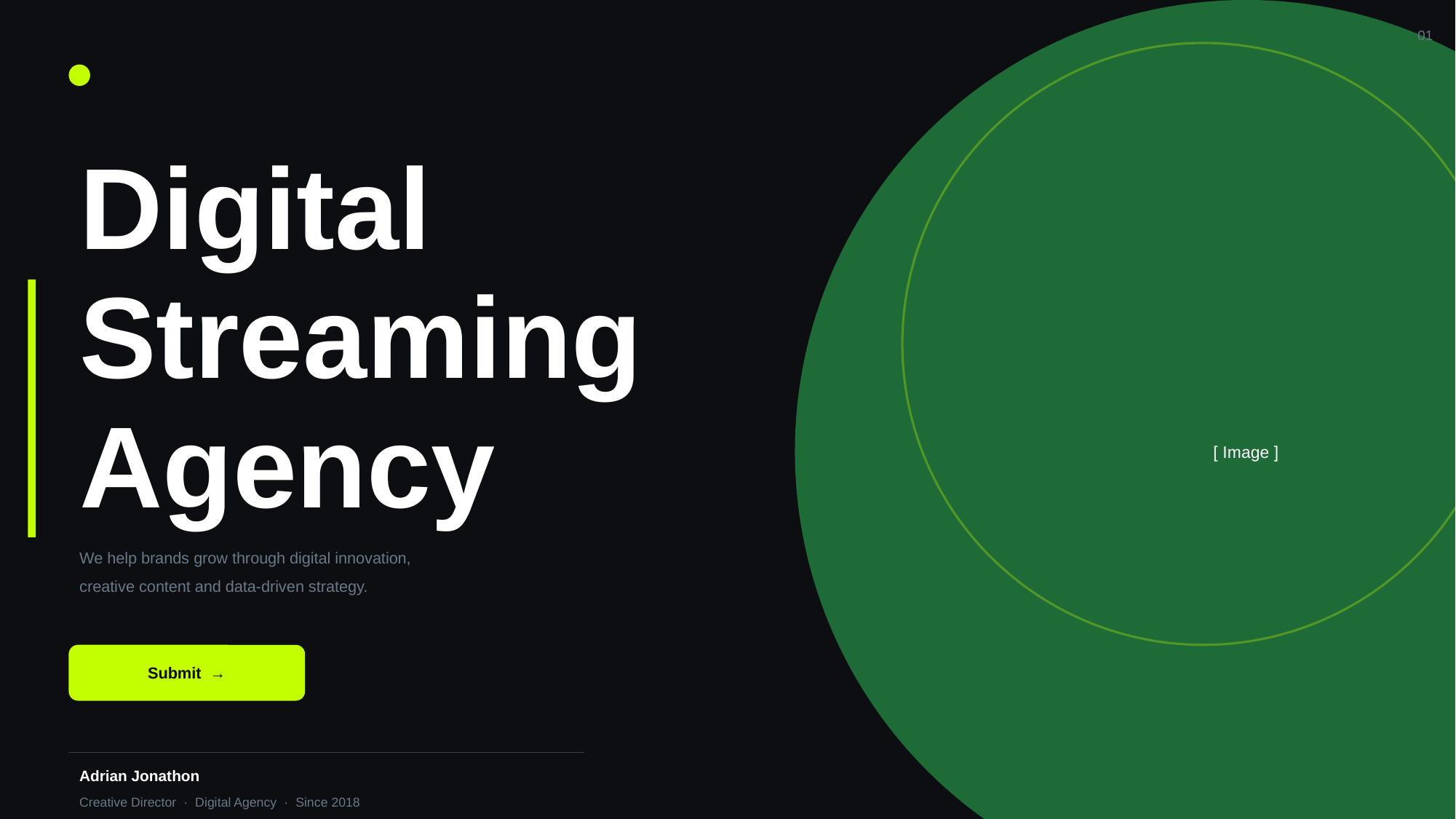

[ Image ]
01

Digital
Streaming

Agency
We help brands grow through digital innovation,
creative content and data-driven strategy.
Submit  →
Adrian Jonathon
Creative Director  ·  Digital Agency  ·  Since 2018